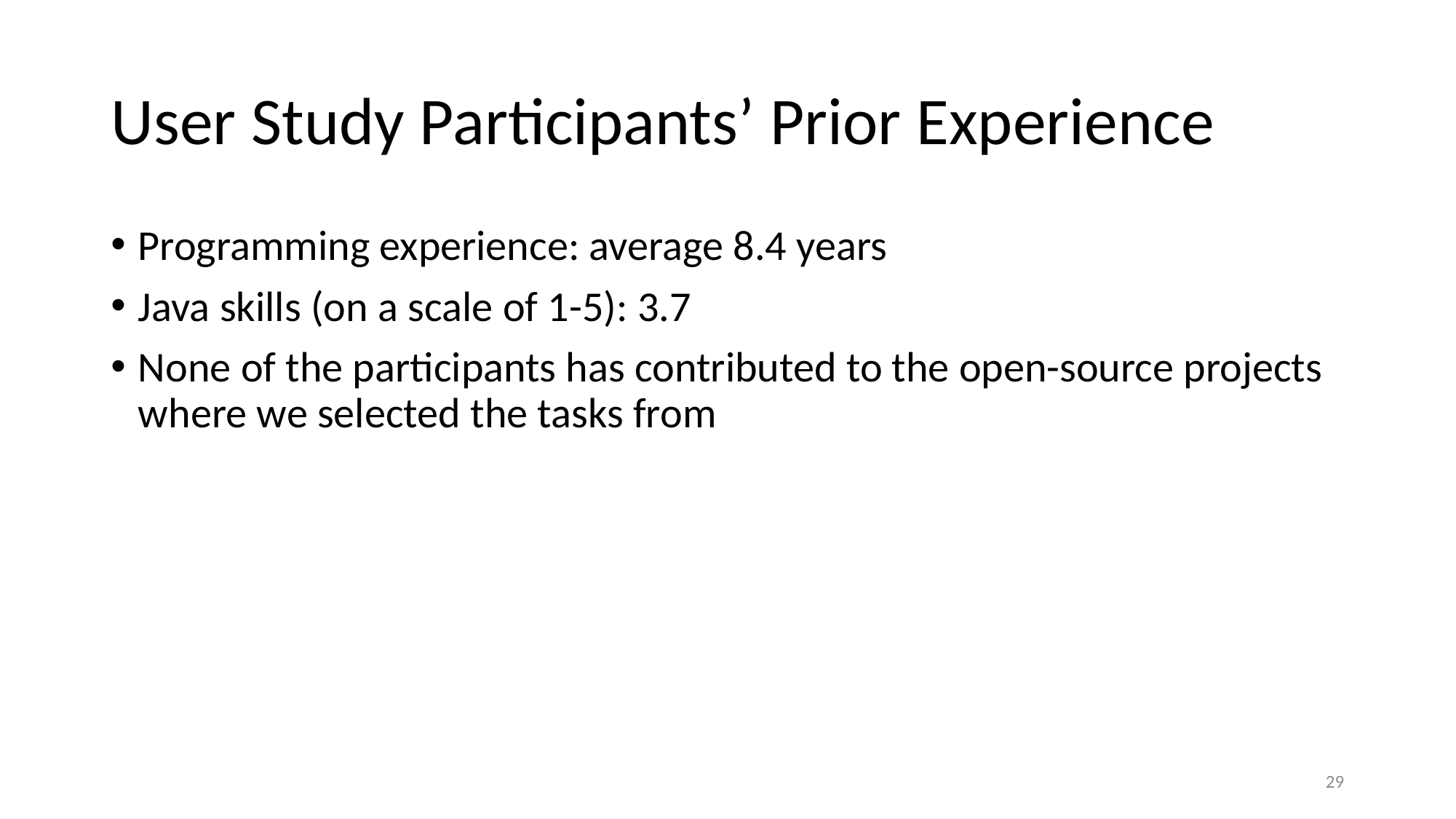

# User Study Participants’ Prior Experience
Programming experience: average 8.4 years
Java skills (on a scale of 1-5): 3.7
None of the participants has contributed to the open-source projects where we selected the tasks from
29